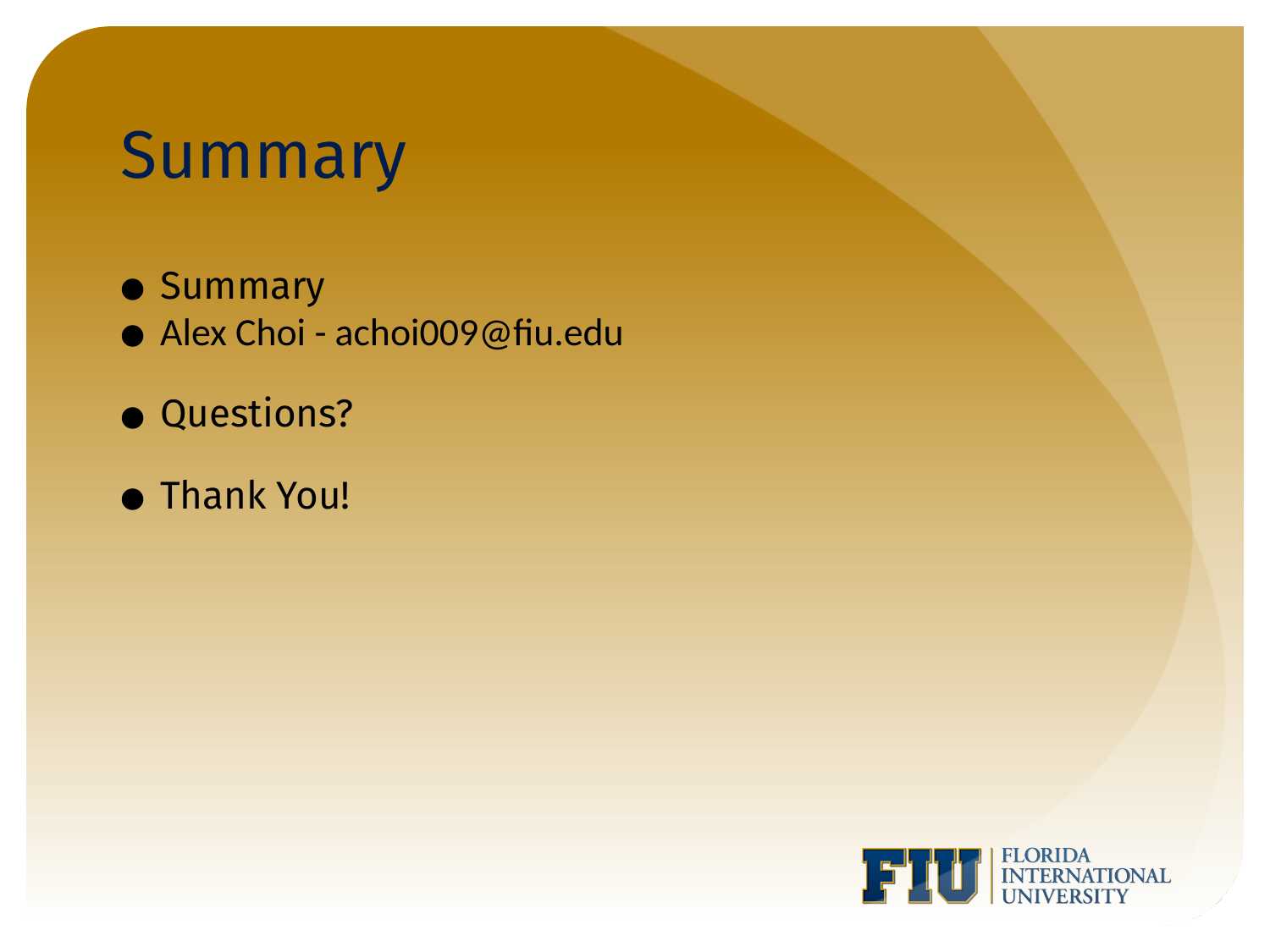

# Summary
Summary
Alex Choi - achoi009@fiu.edu
Questions?
Thank You!